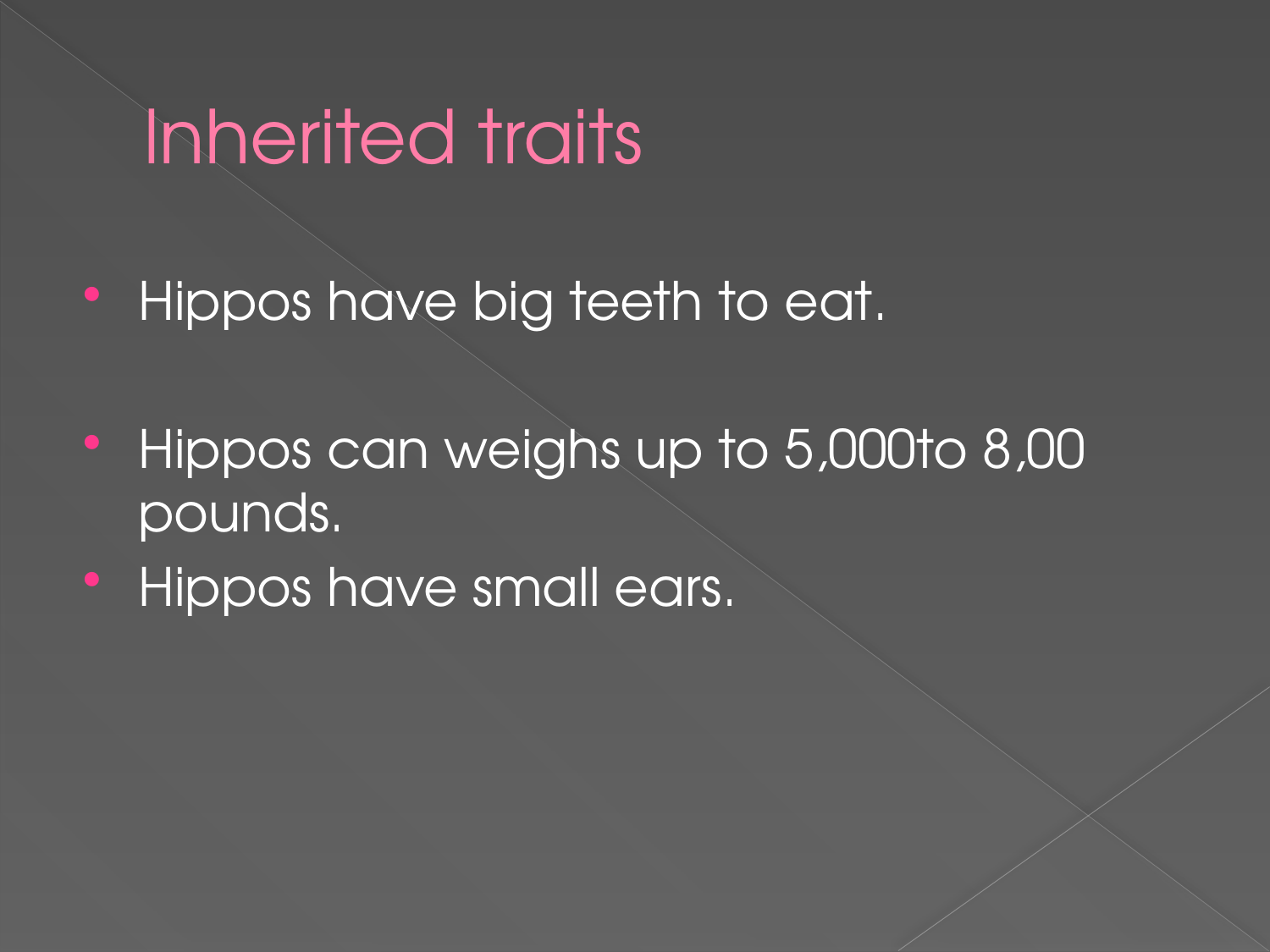

# Inherited traits
Hippos have big teeth to eat.

Hippos can weighs up to 5,000to 8,00 pounds.
Hippos have small ears.